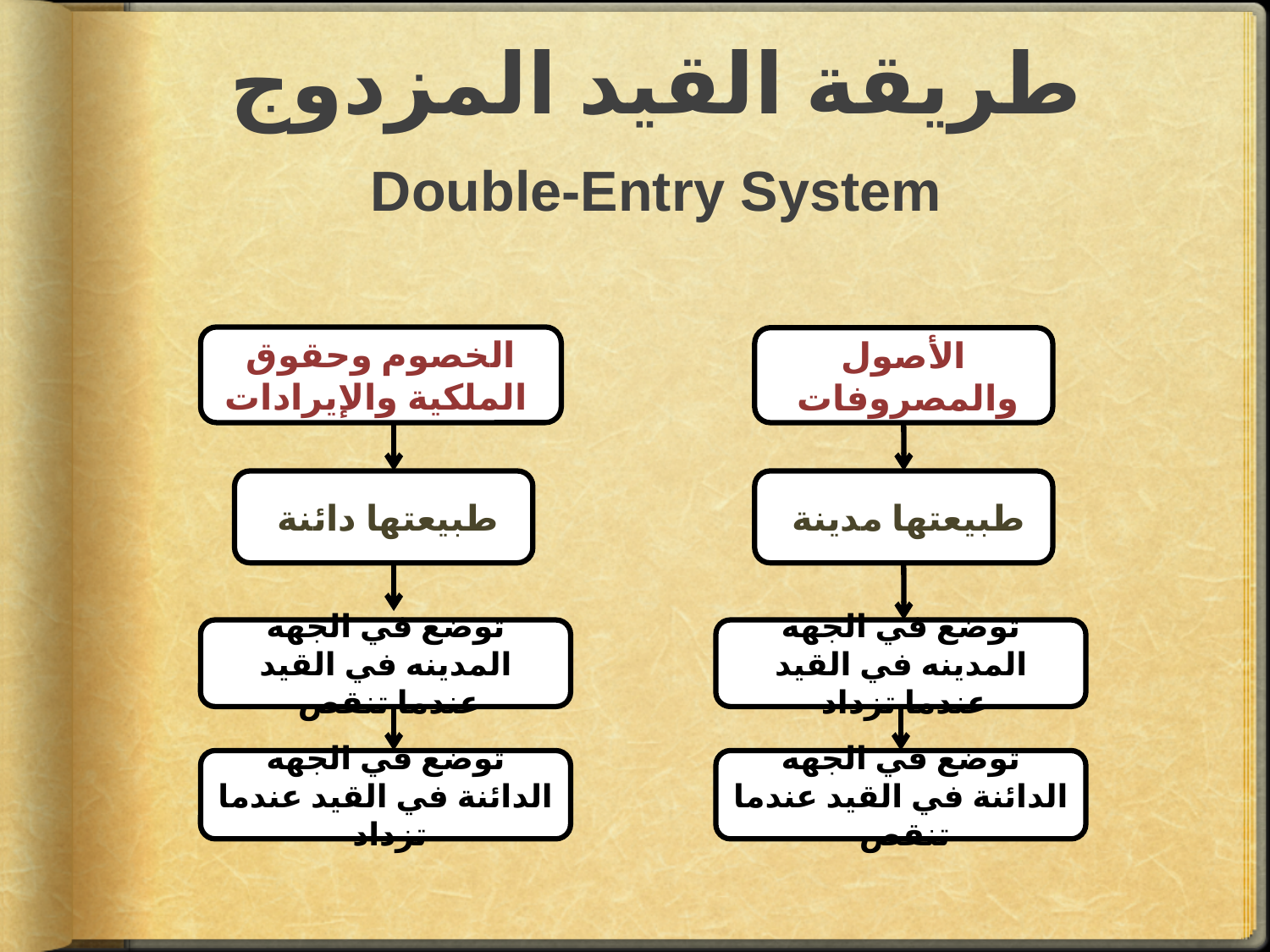

# طريقة القيد المزدوج Double-Entry System
الخصوم وحقوق الملكية والإيرادات
الأصول والمصروفات
طبيعتها دائنة
طبيعتها مدينة
توضع في الجهه المدينه في القيد عندما تنقص
توضع في الجهه المدينه في القيد عندما تزداد
توضع في الجهه الدائنة في القيد عندما تزداد
توضع في الجهه الدائنة في القيد عندما تنقص